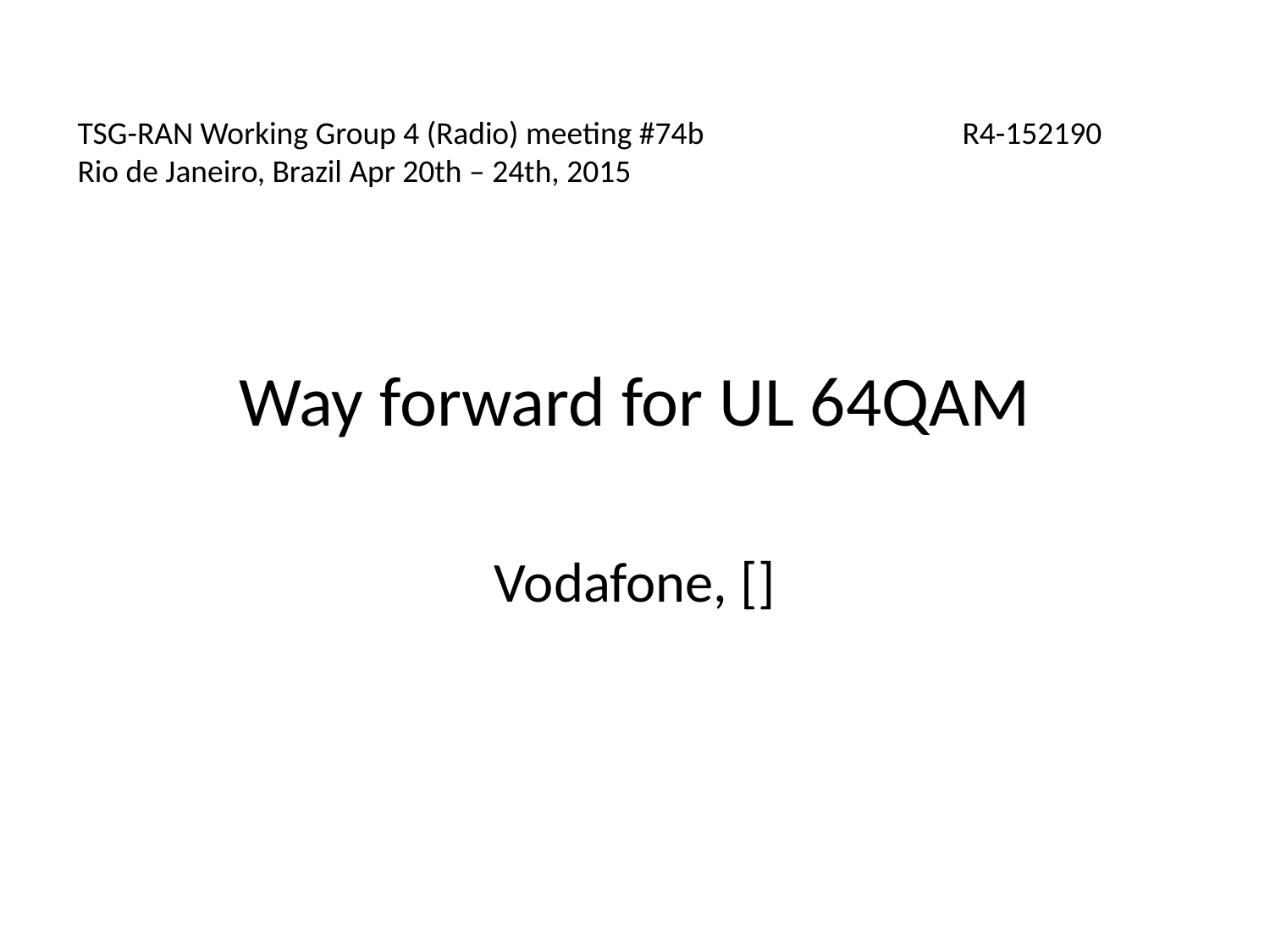

TSG-RAN Working Group 4 (Radio) meeting #74b                                    R4-152190
Rio de Janeiro, Brazil Apr 20th – 24th, 2015
# Way forward for UL 64QAM
Vodafone, []